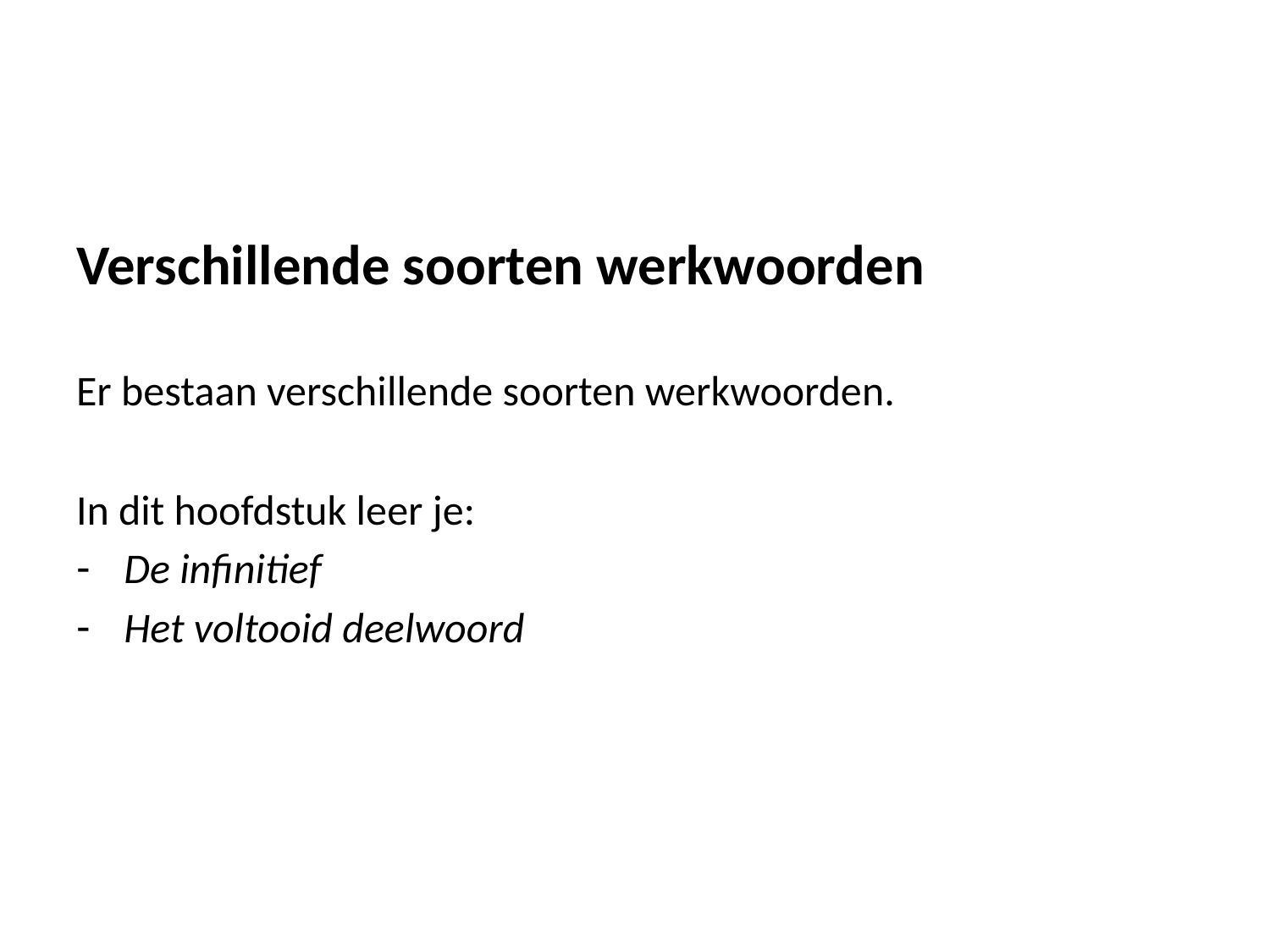

#
Verschillende soorten werkwoorden

Er bestaan verschillende soorten werkwoorden.

In dit hoofdstuk leer je:
De infinitief
Het voltooid deelwoord